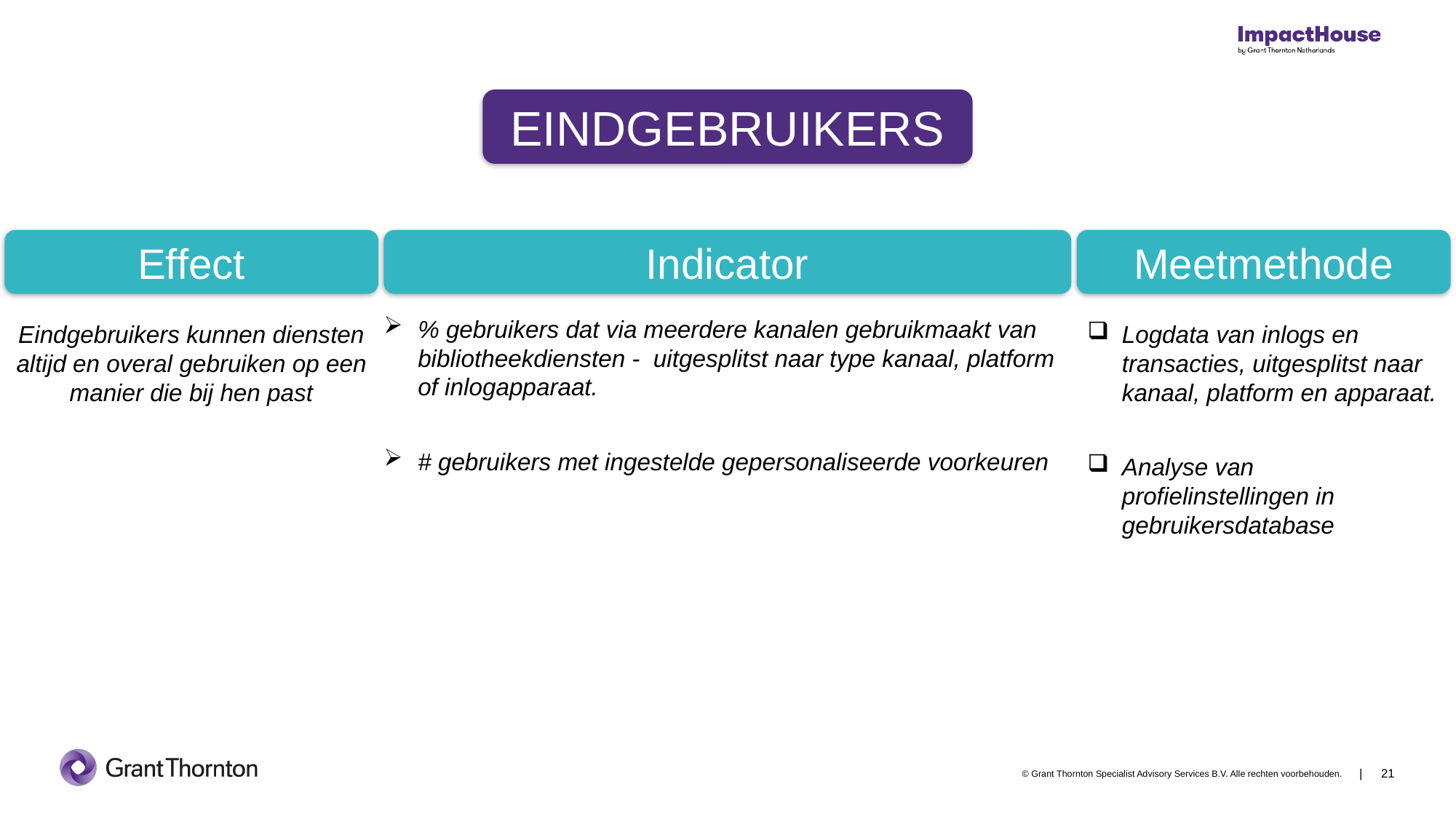

EINDGEBRUIKERS
Effect
Indicator
Meetmethode
% gebruikers dat via meerdere kanalen gebruikmaakt van bibliotheekdiensten -  uitgesplitst naar type kanaal, platform of inlogapparaat.
# gebruikers met ingestelde gepersonaliseerde voorkeuren
Eindgebruikers kunnen diensten altijd en overal gebruiken op een manier die bij hen past
Logdata van inlogs en transacties, uitgesplitst naar kanaal, platform en apparaat.
Analyse van profielinstellingen in gebruikersdatabase
21
21